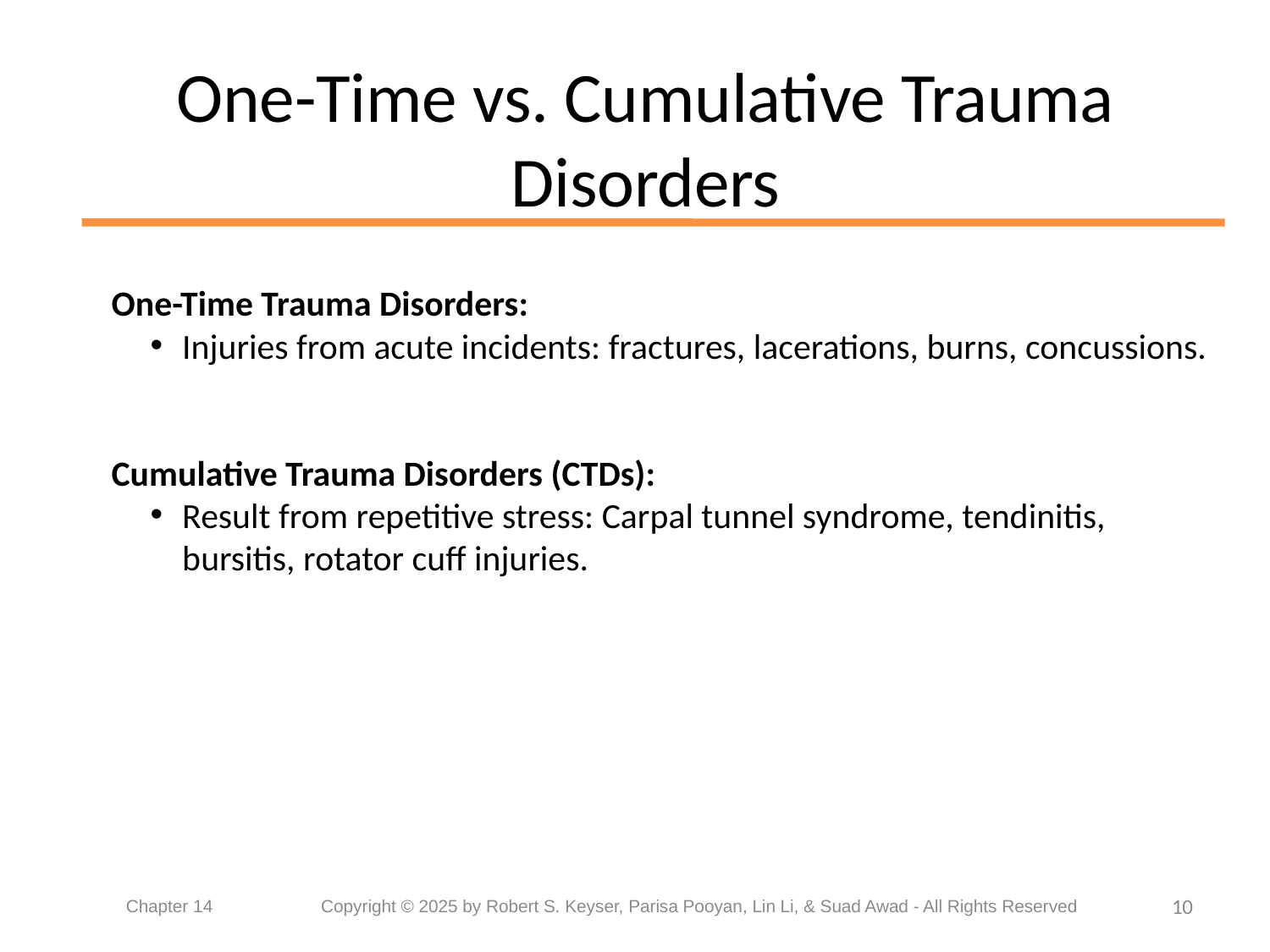

# One-Time vs. Cumulative Trauma Disorders

One-Time Trauma Disorders:
Injuries from acute incidents: fractures, lacerations, burns, concussions.

Cumulative Trauma Disorders (CTDs):
Result from repetitive stress: Carpal tunnel syndrome, tendinitis, bursitis, rotator cuff injuries.
10
Chapter 14	              Copyright © 2025 by Robert S. Keyser, Parisa Pooyan, Lin Li, & Suad Awad - All Rights Reserved